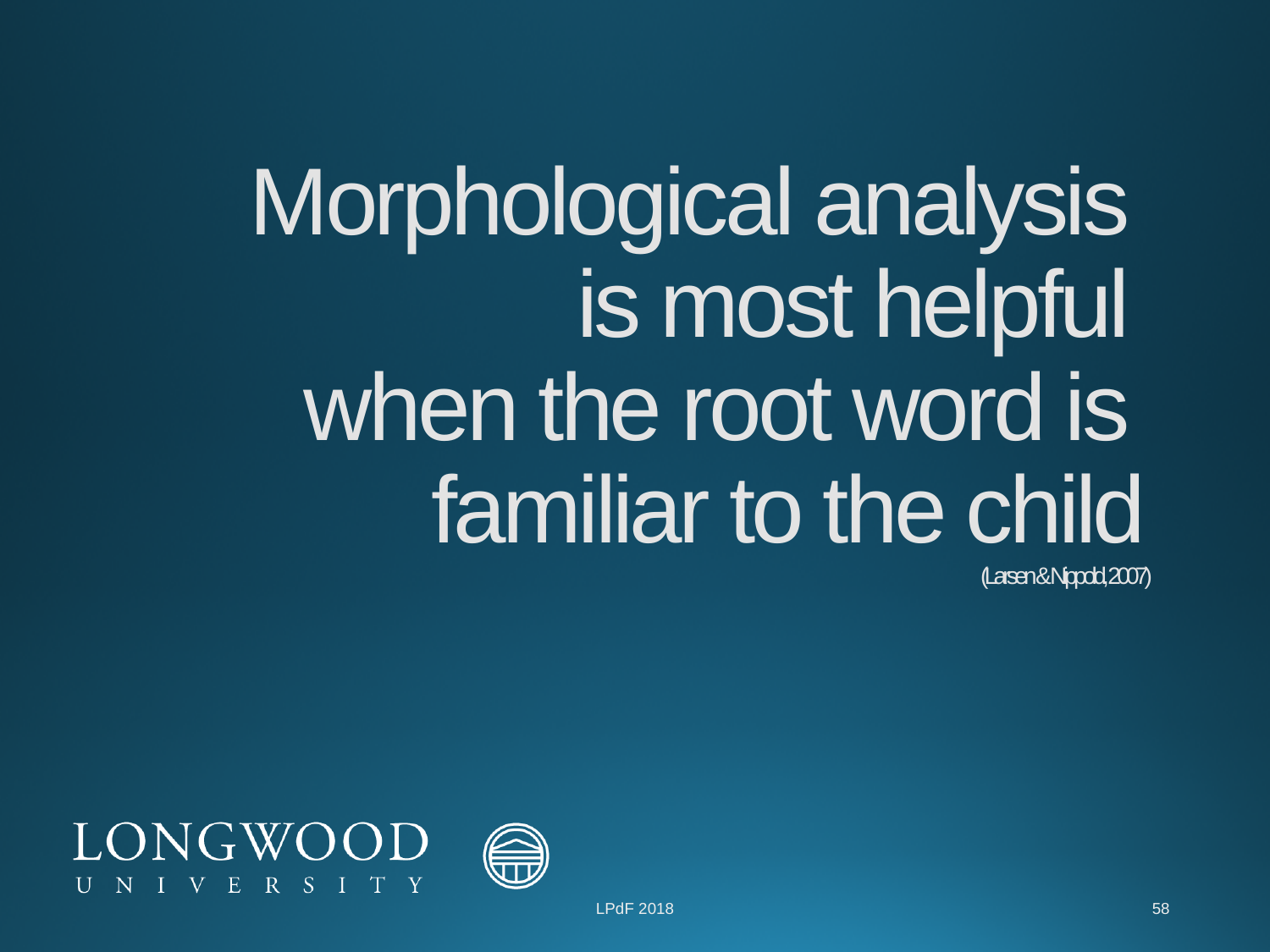

# Morphological analysis is most helpful when the root word is familiar to the child (Larsen & Nippold, 2007)

LPdF 2018
58